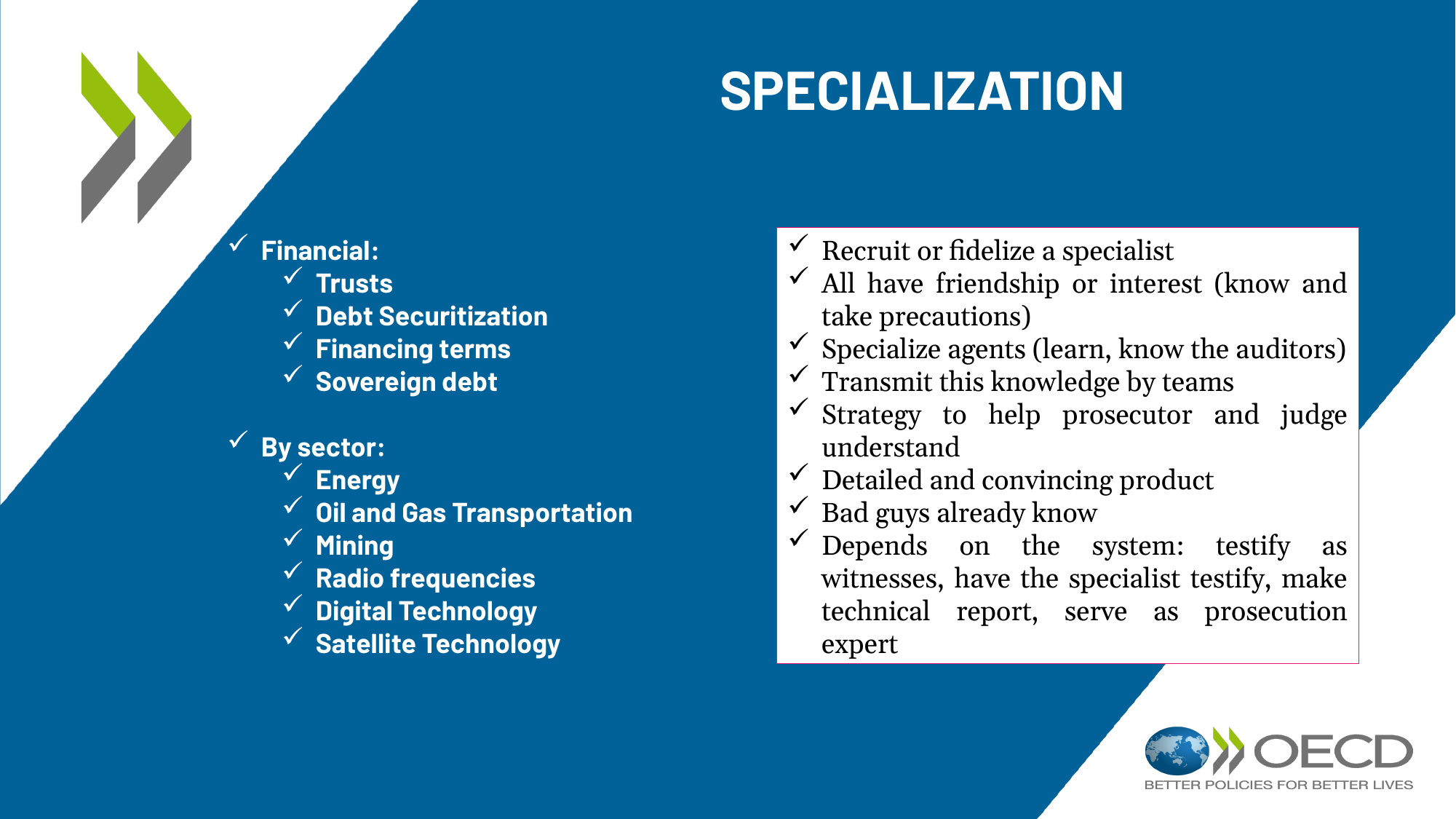

# Specialization
Financial:
Trusts
Debt Securitization
Financing terms
Sovereign debt

By sector:
Energy
Oil and Gas Transportation
Mining
Radio frequencies
Digital Technology
Satellite Technology

Recruit or fidelize a specialist
All have friendship or interest (know and take precautions)
Specialize agents (learn, know the auditors)
Transmit this knowledge by teams
Strategy to help prosecutor and judge understand
Detailed and convincing product
Bad guys already know
Depends on the system: testify as witnesses, have the specialist testify, make technical report, serve as prosecution expert